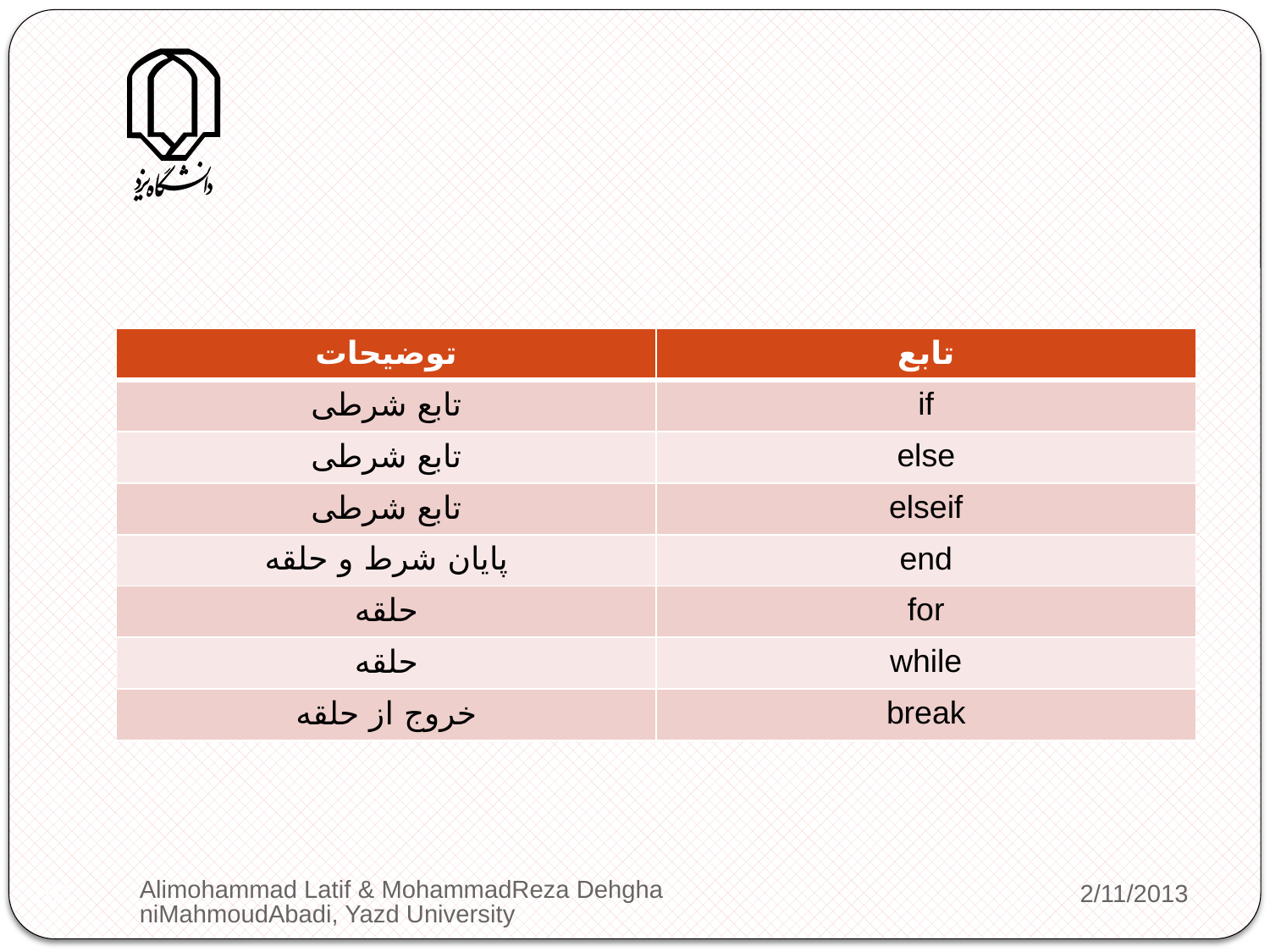

| توضیحات | تابع |
| --- | --- |
| تابع شرطی | if |
| تابع شرطی | else |
| تابع شرطی | elseif |
| پایان شرط و حلقه | end |
| حلقه | for |
| حلقه | while |
| خروج از حلقه | break |
Alimohammad Latif & MohammadReza DehghaniMahmoudAbadi, Yazd University
2/11/2013
103